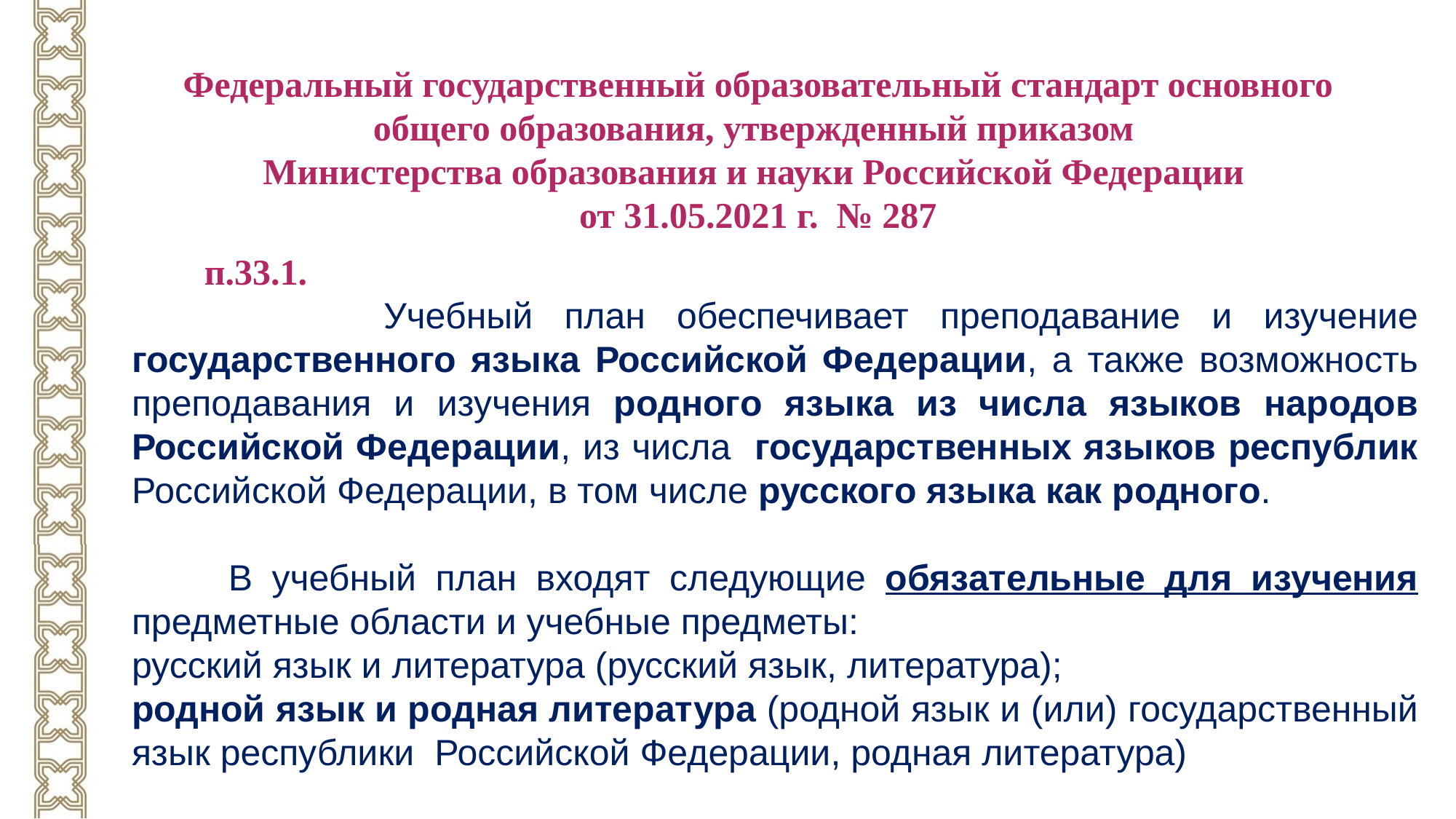

Федеральный государственный образовательный стандарт основного общего образования, утвержденный приказом
Министерства образования и науки Российской Федерации
от 31.05.2021 г.  № 287
        п.33.1.
        Учебный план обеспечивает преподавание и изучение государственного языка Российской Федерации, а также возможность преподавания и изучения родного языка из числа языков народов Российской Федерации, из числа  государственных языков республик Российской Федерации, в том числе русского языка как родного.

     В учебный план входят следующие обязательные для изучения предметные области и учебные предметы:
русский язык и литература (русский язык, литература);
родной язык и родная литература (родной язык и (или) государственный язык республики  Российской Федерации, родная литература)